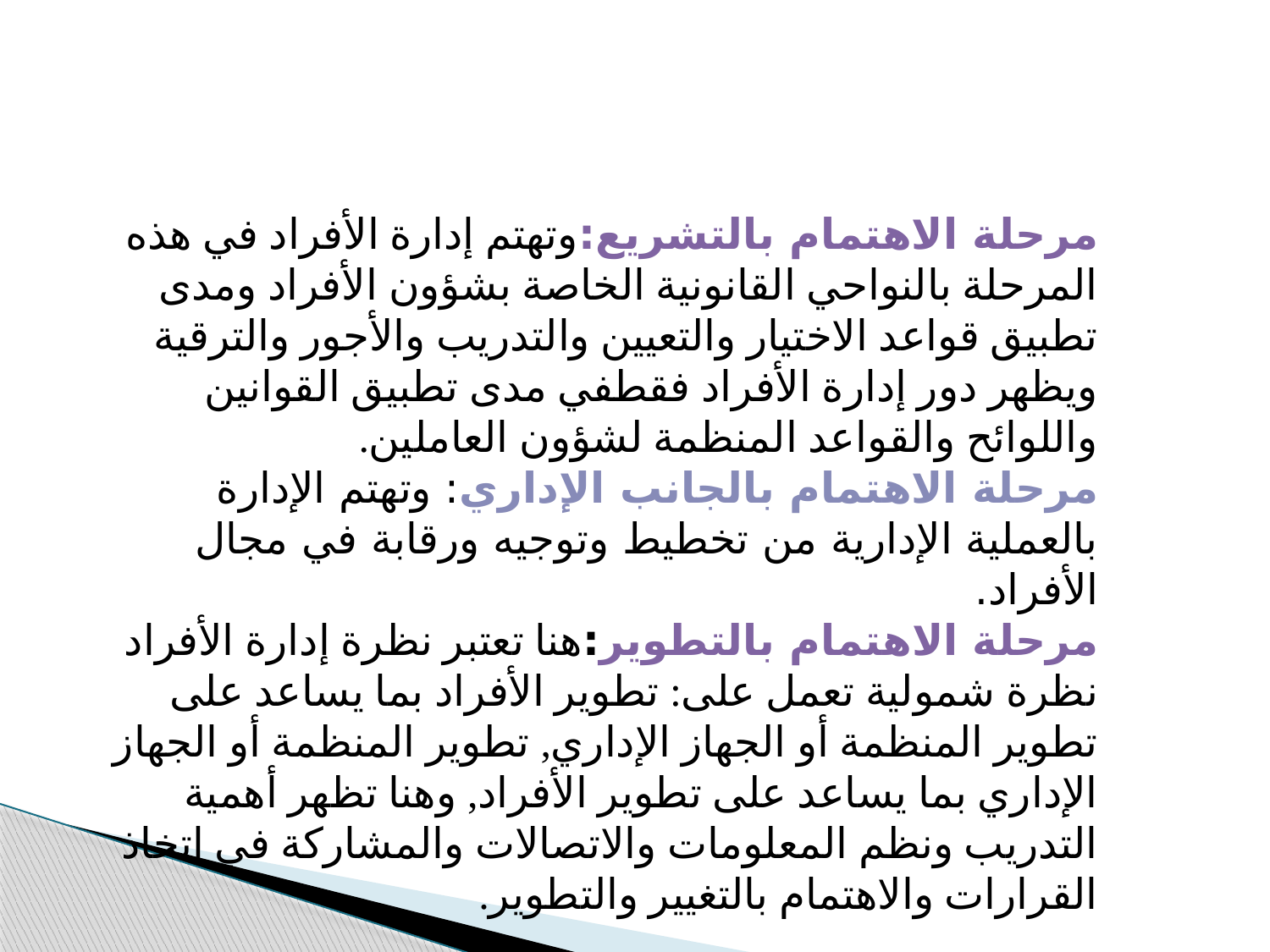

مرحلة الاهتمام بالتشريع:وتهتم إدارة الأفراد في هذه المرحلة بالنواحي القانونية الخاصة بشؤون الأفراد ومدى تطبيق قواعد الاختيار والتعيين والتدريب والأجور والترقية ويظهر دور إدارة الأفراد فقطفي مدى تطبيق القوانين واللوائح والقواعد المنظمة لشؤون العاملين.
مرحلة الاهتمام بالجانب الإداري: وتهتم الإدارة بالعملية الإدارية من تخطيط وتوجيه ورقابة في مجال الأفراد.
مرحلة الاهتمام بالتطوير:هنا تعتبر نظرة إدارة الأفراد نظرة شمولية تعمل على: تطوير الأفراد بما يساعد على تطوير المنظمة أو الجهاز الإداري, تطوير المنظمة أو الجهاز الإداري بما يساعد على تطوير الأفراد, وهنا تظهر أهمية التدريب ونظم المعلومات والاتصالات والمشاركة في اتخاذ القرارات والاهتمام بالتغيير والتطوير.